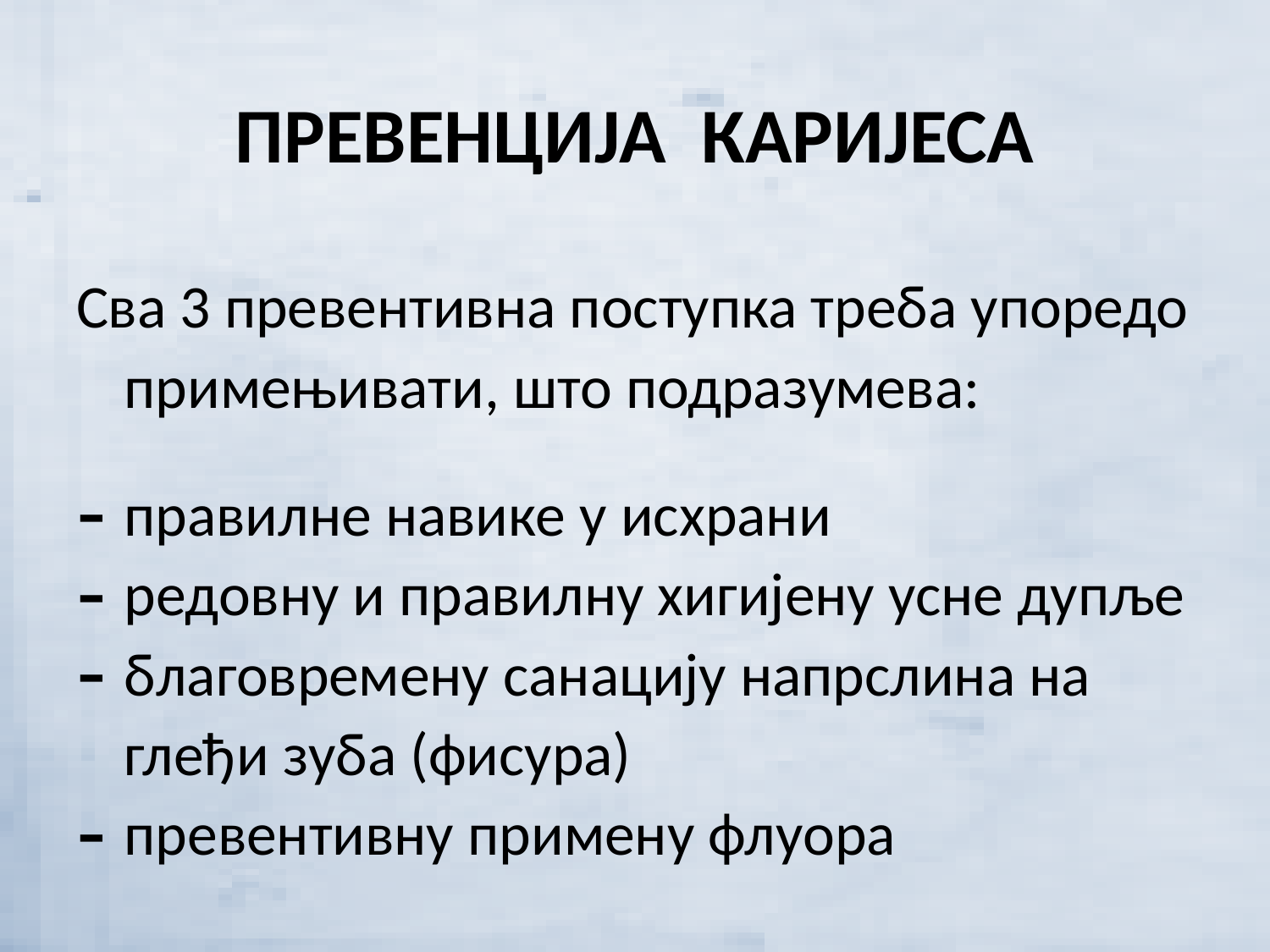

# ПРЕВЕНЦИЈА  КАРИЈЕСА
Сва 3 превентивна поступка треба упоредо примењивати, што подразумева:

правилне навике у исхрани
редовну и правилну хигијену усне дупље
благовремену санацију напрслина на глеђи зуба (фисура)
превентивну примену флуора